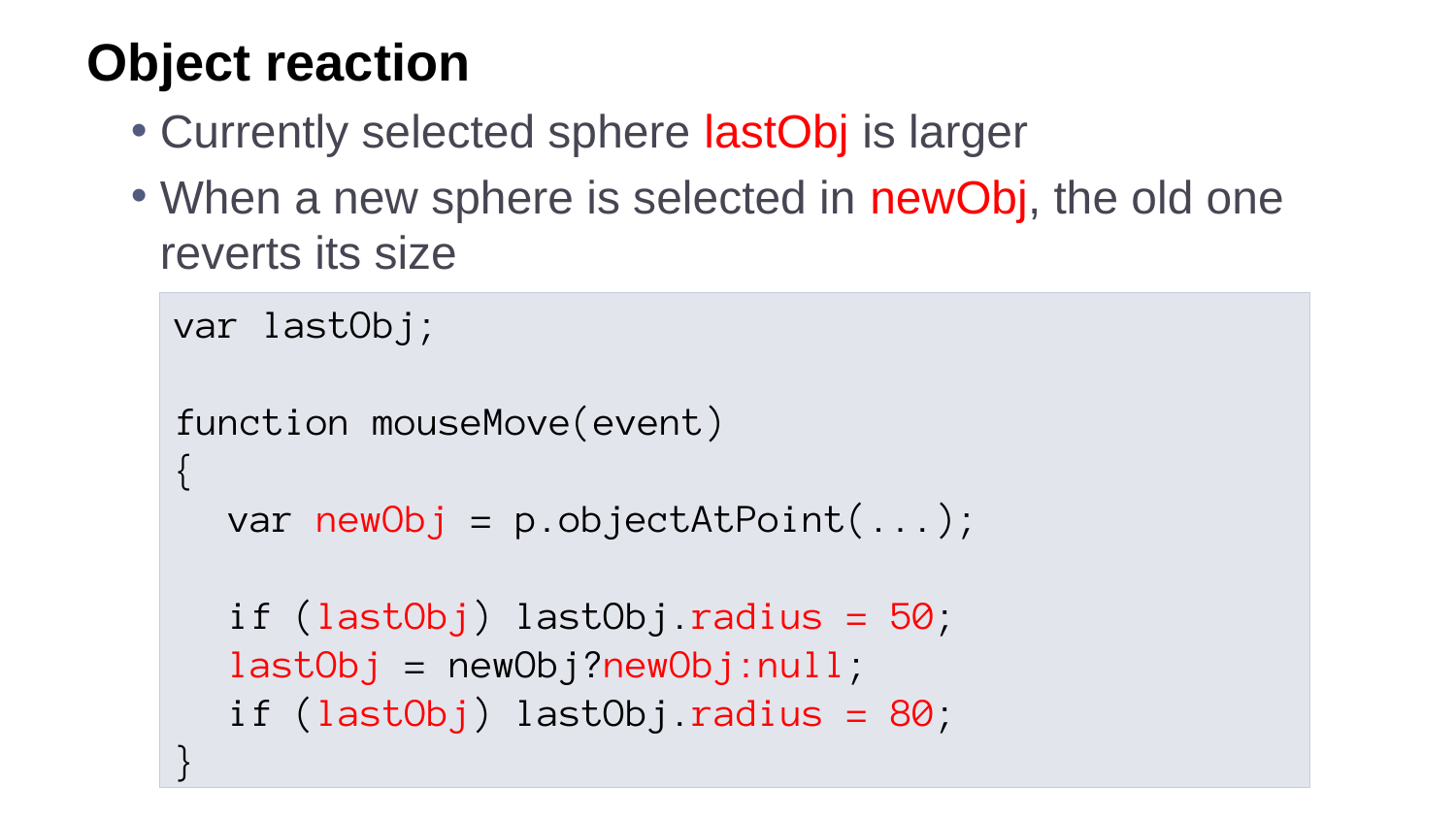

Object reaction
Currently selected sphere lastObj is larger
When a new sphere is selected in newObj, the old one reverts its size
var lastObj;

function mouseMove(event)
{
	var newObj = p.objectAtPoint(...);

	if (lastObj) lastObj.radius = 50;
	lastObj = newObj?newObj:null;
	if (lastObj) lastObj.radius = 80;
}